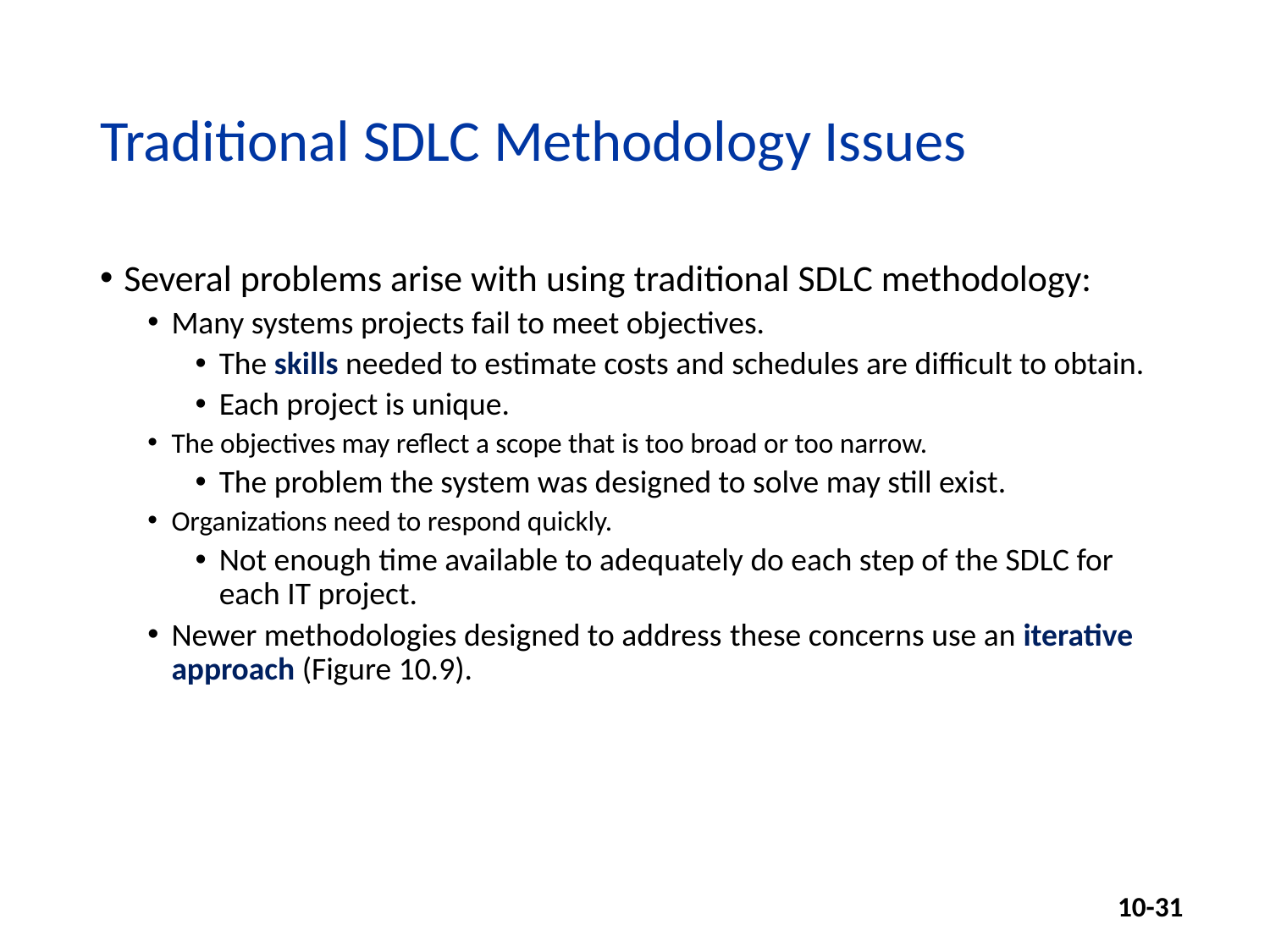

# Traditional SDLC Methodology Issues
Several problems arise with using traditional SDLC methodology:
Many systems projects fail to meet objectives.
The skills needed to estimate costs and schedules are difficult to obtain.
Each project is unique.
The objectives may reflect a scope that is too broad or too narrow.
The problem the system was designed to solve may still exist.
Organizations need to respond quickly.
Not enough time available to adequately do each step of the SDLC for each IT project.
Newer methodologies designed to address these concerns use an iterative approach (Figure 10.9).